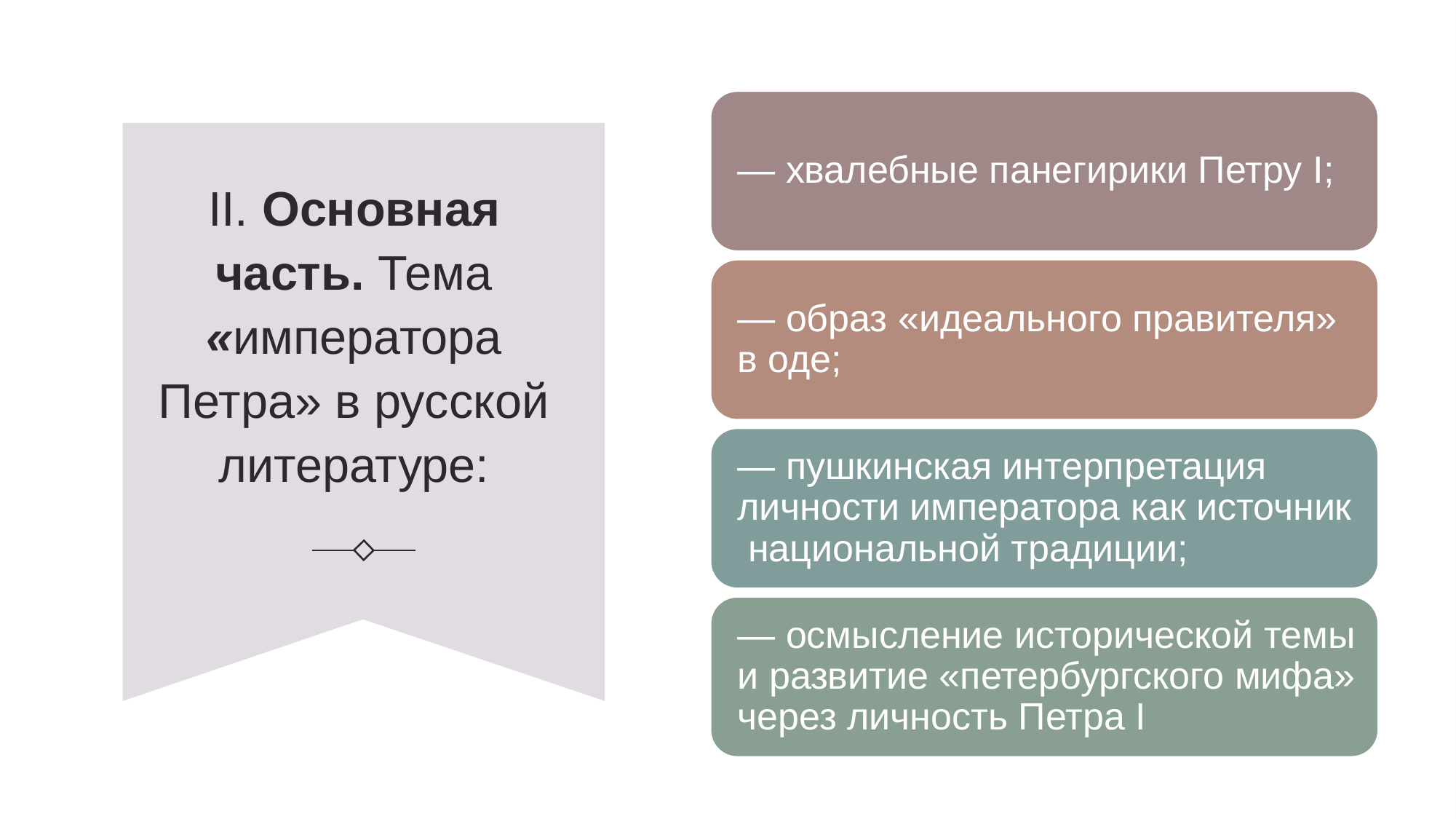

— хвалебные панегирики Петру I;
— образ «идеального правителя» в оде;
— пушкинская интерпретация личности императора как источник  национальной традиции;
— осмысление исторической темы и развитие «петербургского мифа» через личность Петра I

# II. Основная часть. Тема «императора Петра» в русской литературе: